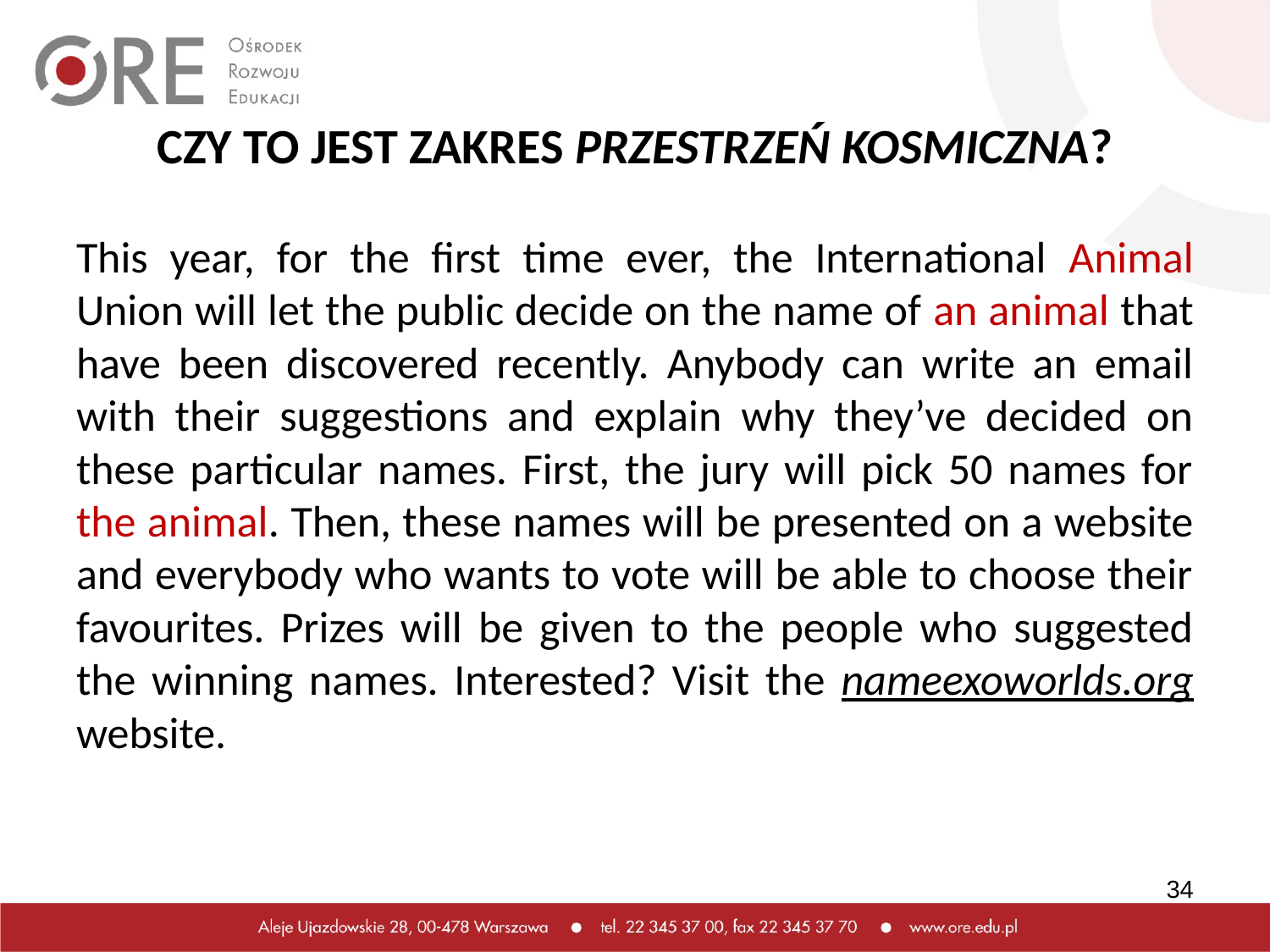

# CZY TO JEST ZAKRES PRZESTRZEŃ KOSMICZNA?
This year, for the first time ever, the International Animal Union will let the public decide on the name of an animal that have been discovered recently. Anybody can write an email with their suggestions and explain why they’ve decided on these particular names. First, the jury will pick 50 names for the animal. Then, these names will be presented on a website and everybody who wants to vote will be able to choose their favourites. Prizes will be given to the people who suggested the winning names. Interested? Visit the nameexoworlds.org website.

34